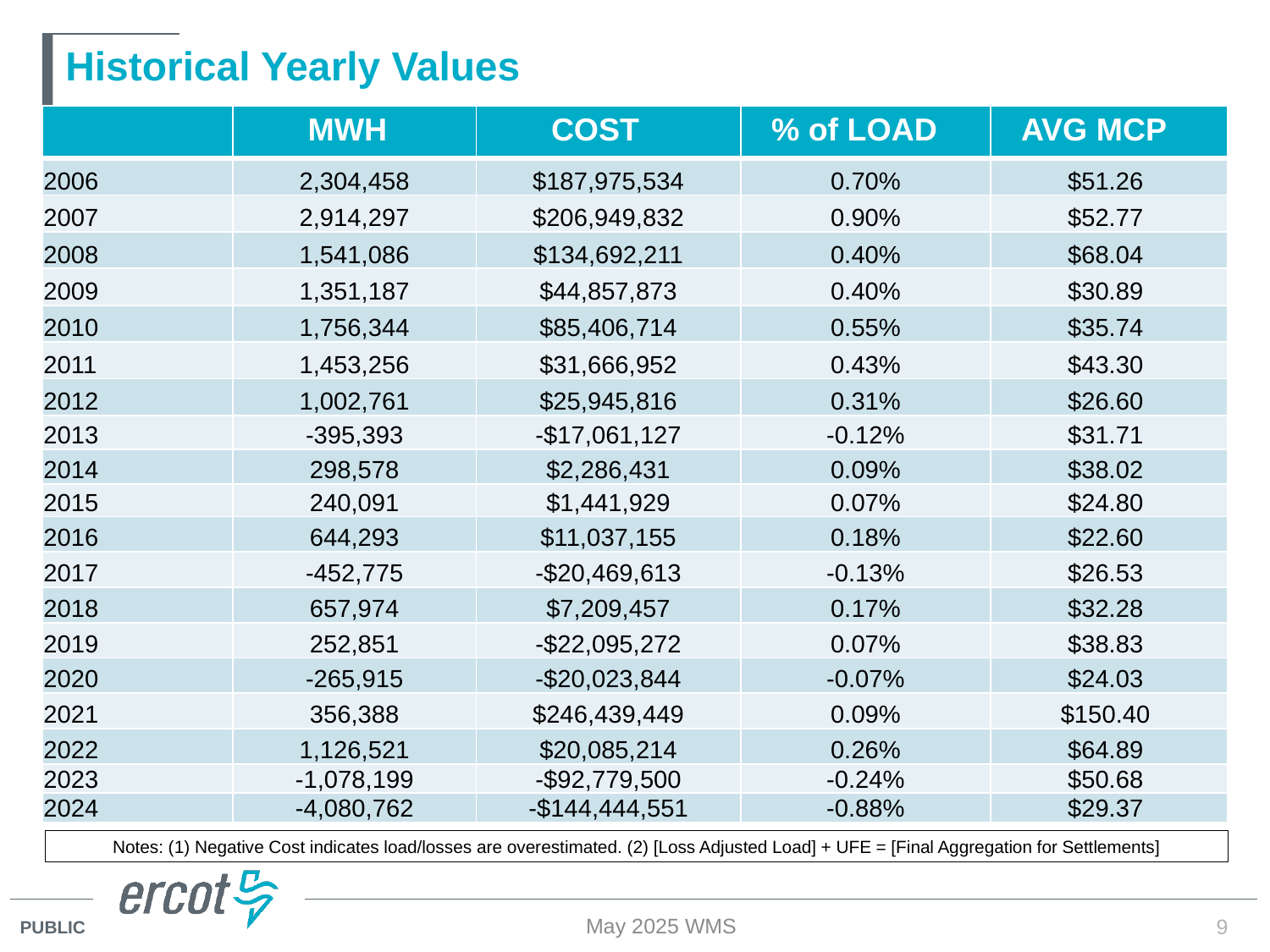

# Historical Yearly Values
|  | MWH | COST | % of LOAD | AVG MCP |
| --- | --- | --- | --- | --- |
| 2006 | 2,304,458 | $187,975,534 | 0.70% | $51.26 |
| 2007 | 2,914,297 | $206,949,832 | 0.90% | $52.77 |
| 2008 | 1,541,086 | $134,692,211 | 0.40% | $68.04 |
| 2009 | 1,351,187 | $44,857,873 | 0.40% | $30.89 |
| 2010 | 1,756,344 | $85,406,714 | 0.55% | $35.74 |
| 2011 | 1,453,256 | $31,666,952 | 0.43% | $43.30 |
| 2012 | 1,002,761 | $25,945,816 | 0.31% | $26.60 |
| 2013 | -395,393 | -$17,061,127 | -0.12% | $31.71 |
| 2014 | 298,578 | $2,286,431 | 0.09% | $38.02 |
| 2015 | 240,091 | $1,441,929 | 0.07% | $24.80 |
| 2016 | 644,293 | $11,037,155 | 0.18% | $22.60 |
| 2017 | -452,775 | -$20,469,613 | -0.13% | $26.53 |
| 2018 | 657,974 | $7,209,457 | 0.17% | $32.28 |
| 2019 | 252,851 | -$22,095,272 | 0.07% | $38.83 |
| 2020 | -265,915 | -$20,023,844 | -0.07% | $24.03 |
| 2021 | 356,388 | $246,439,449 | 0.09% | $150.40 |
| 2022 | 1,126,521 | $20,085,214 | 0.26% | $64.89 |
| 2023 | -1,078,199 | -$92,779,500 | -0.24% | $50.68 |
| 2024 | -4,080,762 | -$144,444,551 | -0.88% | $29.37 |
Notes: (1) Negative Cost indicates load/losses are overestimated. (2) [Loss Adjusted Load] + UFE = [Final Aggregation for Settlements]
May 2025 WMS
9